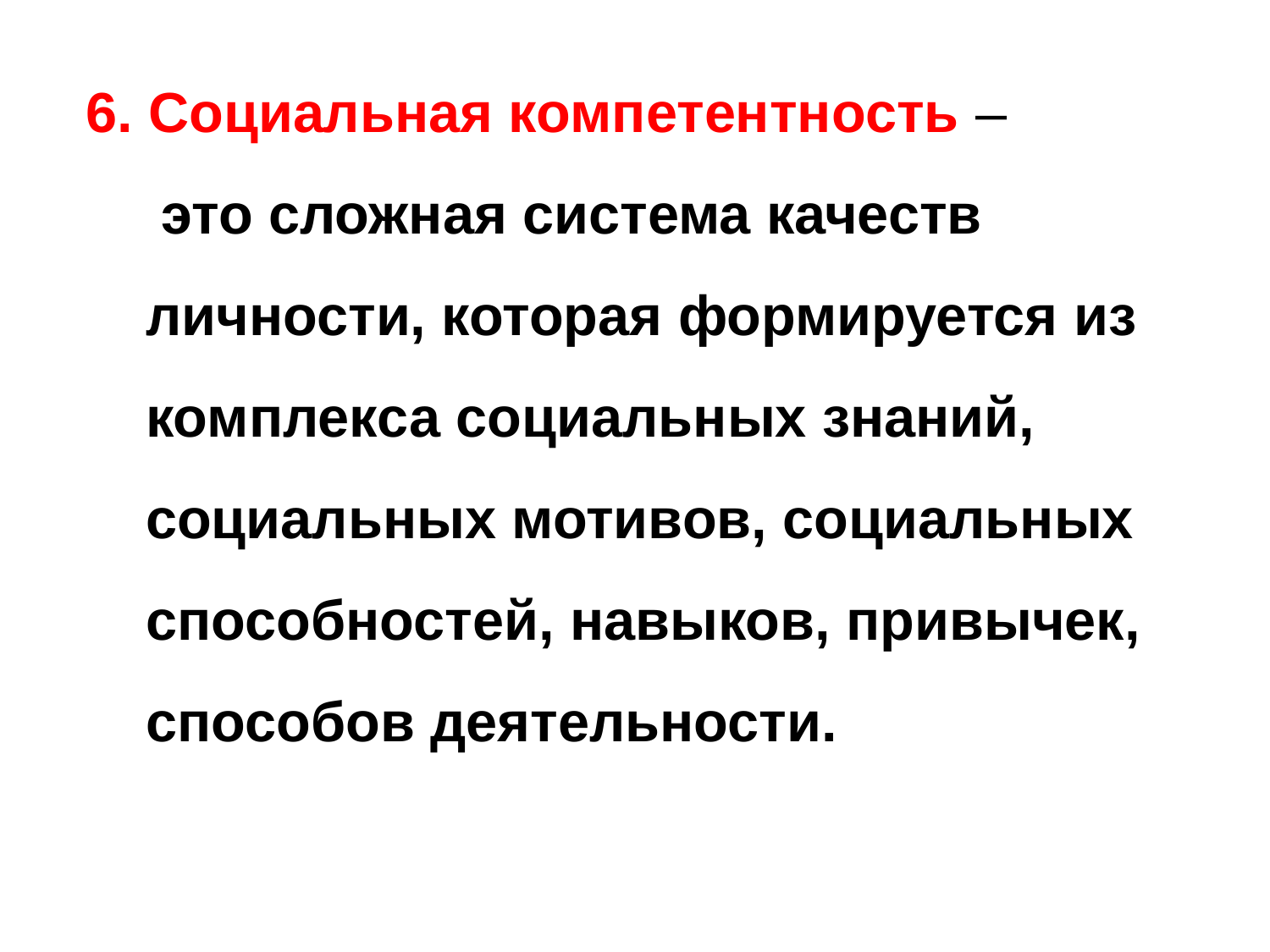

6. Социальная компетентность –
 это сложная система качеств личности, которая формируется из комплекса социальных знаний, социальных мотивов, социальных способностей, навыков, привычек, способов деятельности.